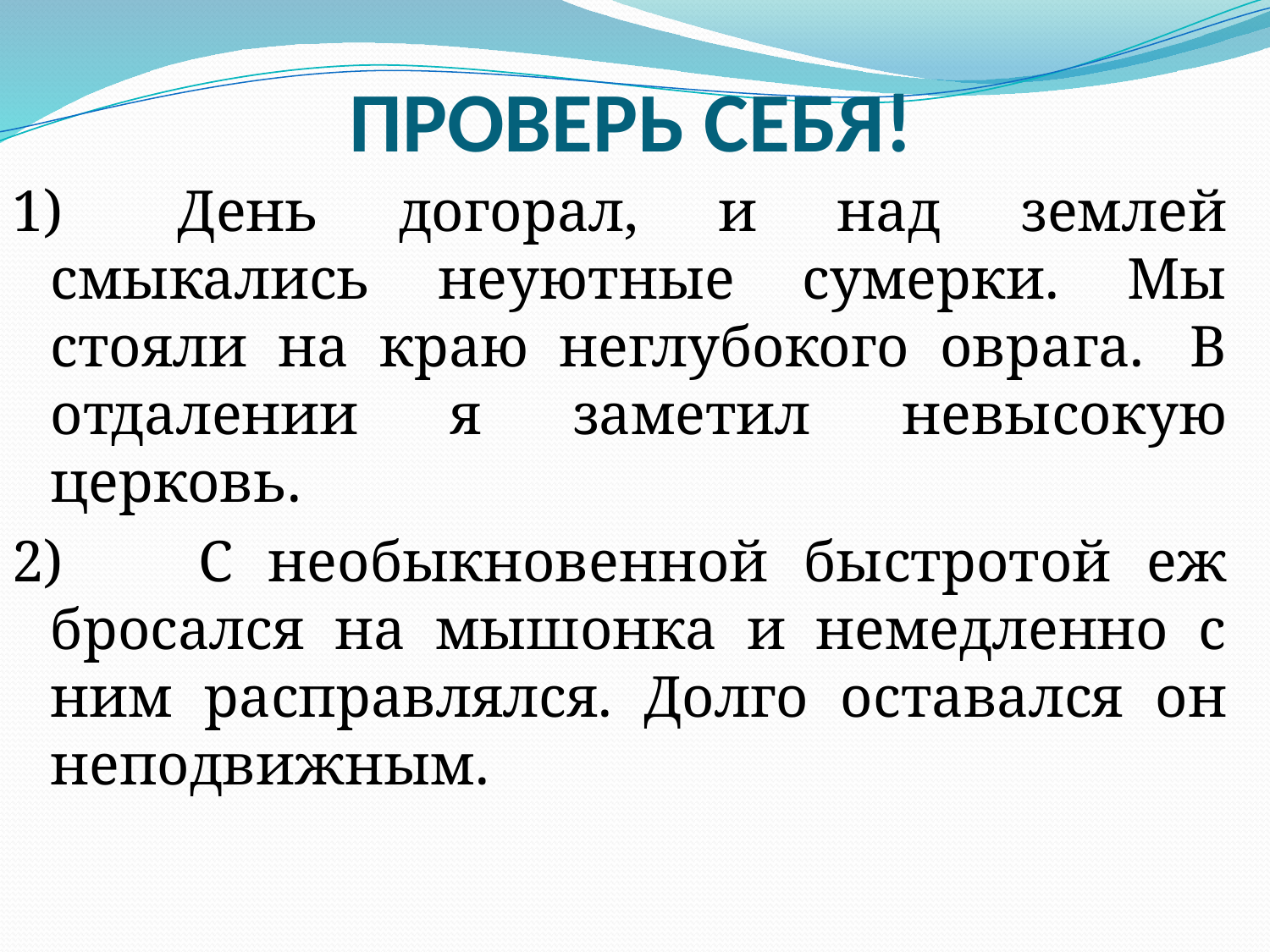

# ПРОВЕРЬ СЕБЯ!
1)	День догорал, и над землей смыкались неуютные сумерки. Мы стояли на краю неглубокого оврага.  В отдалении я заметил невысокую церковь.
2) 	С необыкновенной быстротой еж бросался на мышонка и немедленно с ним расправлялся. Долго оставался он неподвижным.